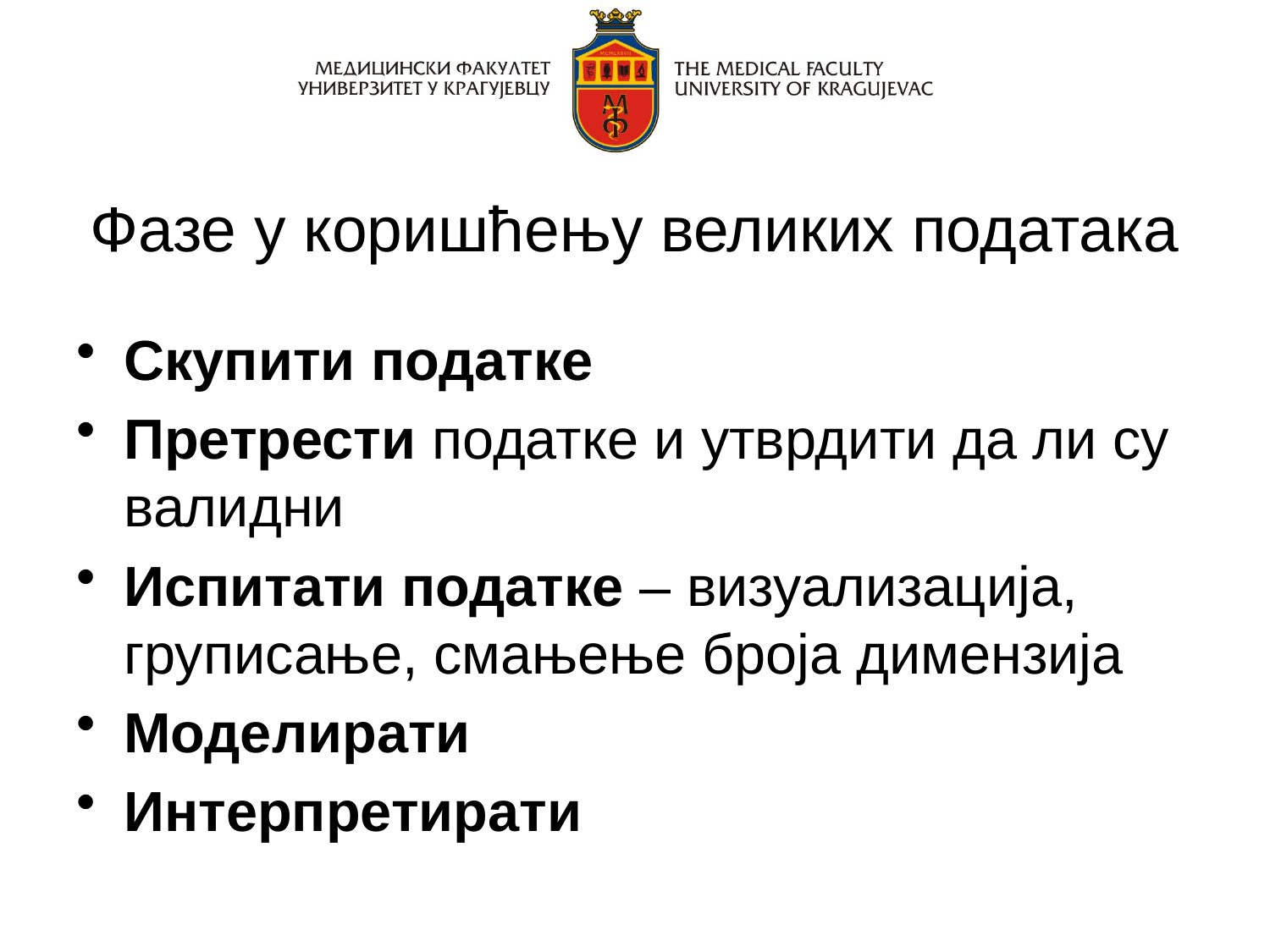

# Фазе у коришћењу великих података
Скупити податке
Претрести податке и утврдити да ли су валидни
Испитати податке – визуализација, груписање, смањење броја димензија
Моделирати
Интерпретирати